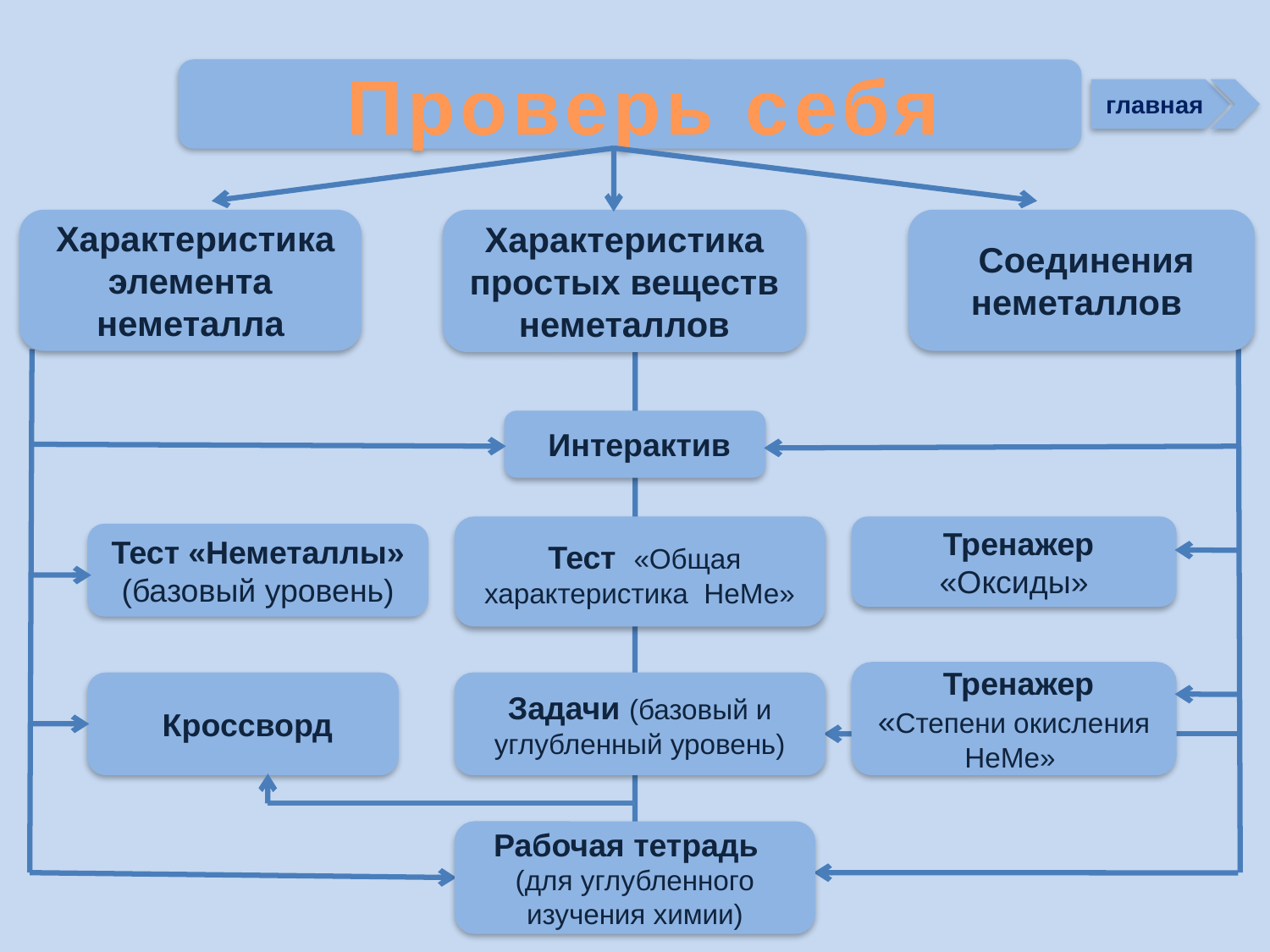

Проверь себя
главная

 Характеристика элемента неметалла
Характеристика простых веществ неметаллов
 Соединения неметаллов
 Интерактив
 Тест  «Общая характеристика  НеМе»
 Тренажер «Оксиды»
Тест «Неметаллы» (базовый уровень)
 Тренажер «Степени окисления НеМе»
 Кроссворд
Задачи (базовый и углубленный уровень)
Рабочая тетрадь   (для углубленного изучения химии)